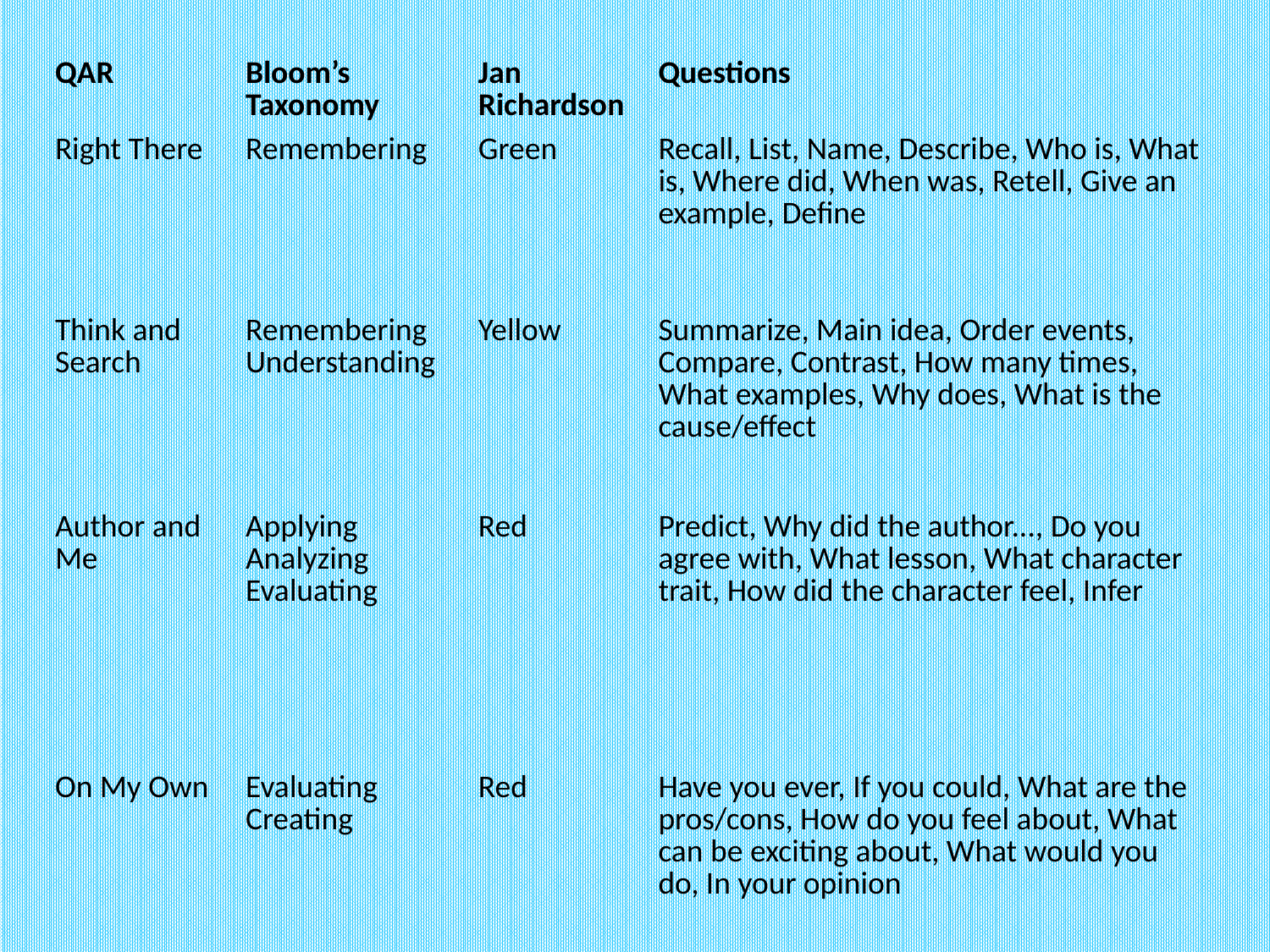

| QAR | Bloom’s Taxonomy | Jan Richardson | Questions |
| --- | --- | --- | --- |
| Right There | Remembering | Green | Recall, List, Name, Describe, Who is, What is, Where did, When was, Retell, Give an example, Define |
| Think and Search | Remembering Understanding | Yellow | Summarize, Main idea, Order events, Compare, Contrast, How many times, What examples, Why does, What is the cause/effect |
| Author and Me | Applying Analyzing Evaluating | Red | Predict, Why did the author..., Do you agree with, What lesson, What character trait, How did the character feel, Infer |
| On My Own | Evaluating Creating | Red | Have you ever, If you could, What are the pros/cons, How do you feel about, What can be exciting about, What would you do, In your opinion |